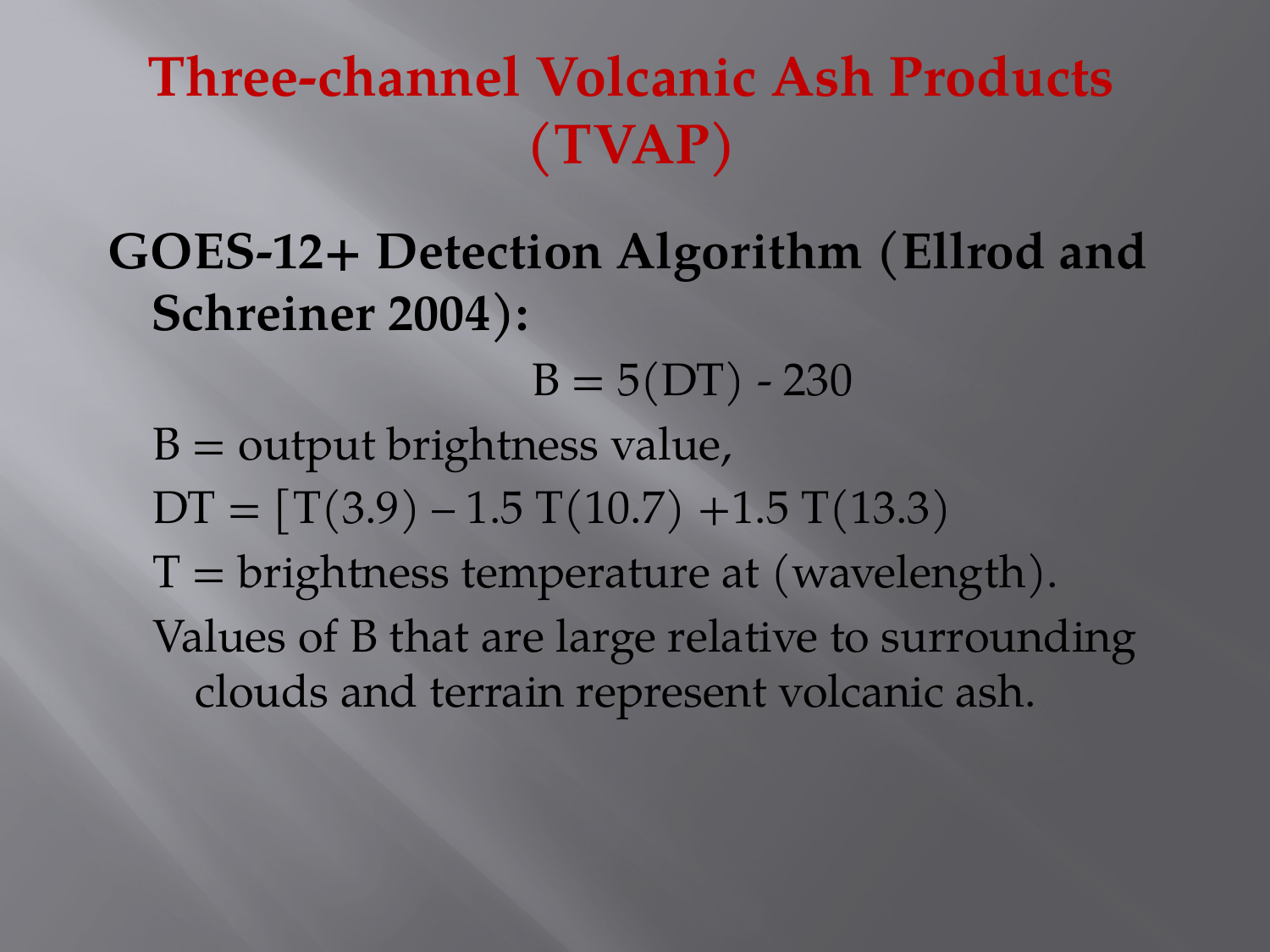

# Three-channel Volcanic Ash Products (TVAP)
GOES-12+ Detection Algorithm (Ellrod and Schreiner 2004):
				B = 5(DT) - 230
B = output brightness value,
DT = [T(3.9) – 1.5 T(10.7) +1.5 T(13.3)
T = brightness temperature at (wavelength).
Values of B that are large relative to surrounding clouds and terrain represent volcanic ash.